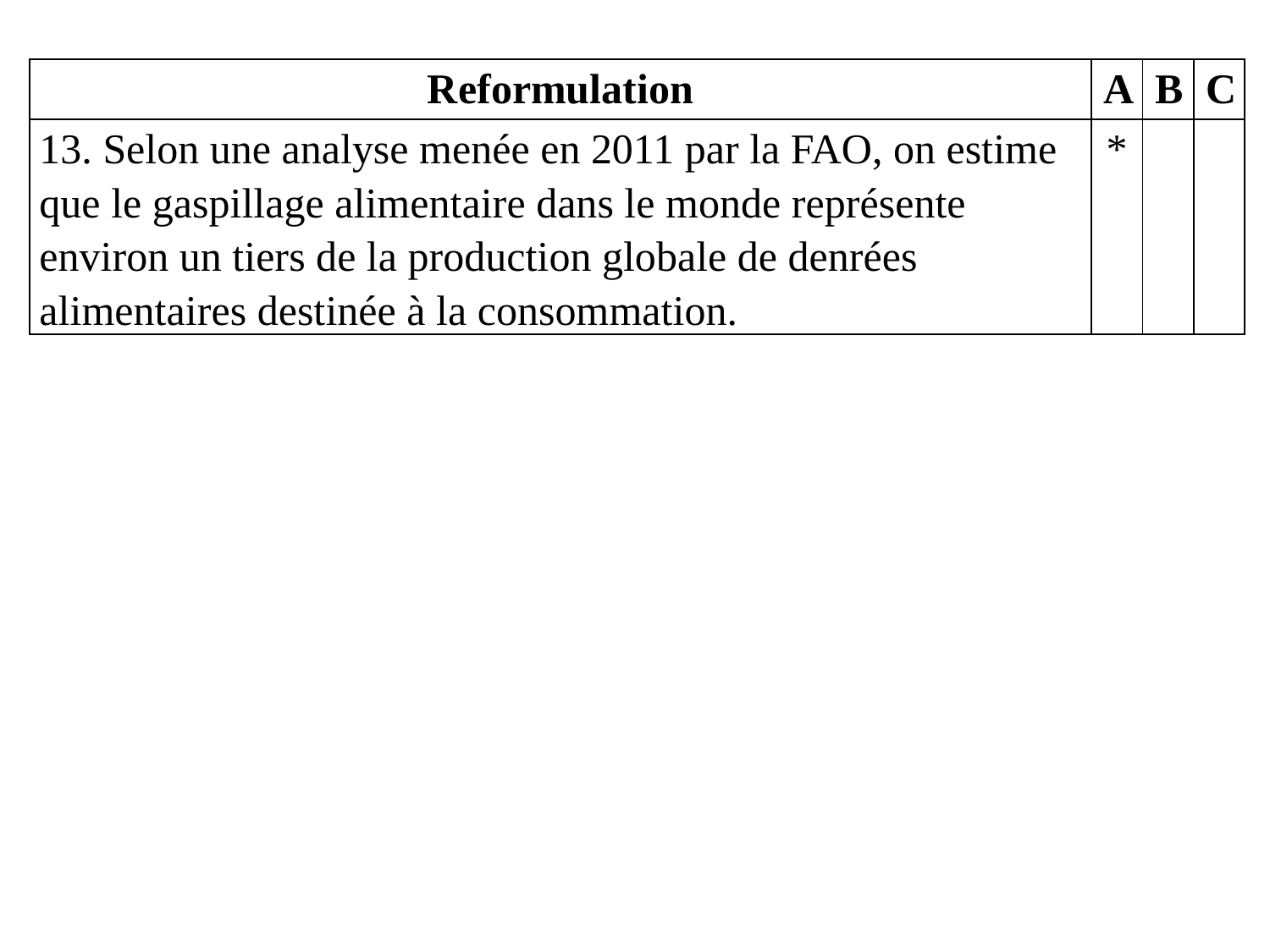

| Reformulation | A | B | C |
| --- | --- | --- | --- |
| 13. Selon une analyse menée en 2011 par la FAO, on estime que le gaspillage alimentaire dans le monde représente environ un tiers de la production globale de denrées alimentaires destinée à la consommation. | \* |  |  |